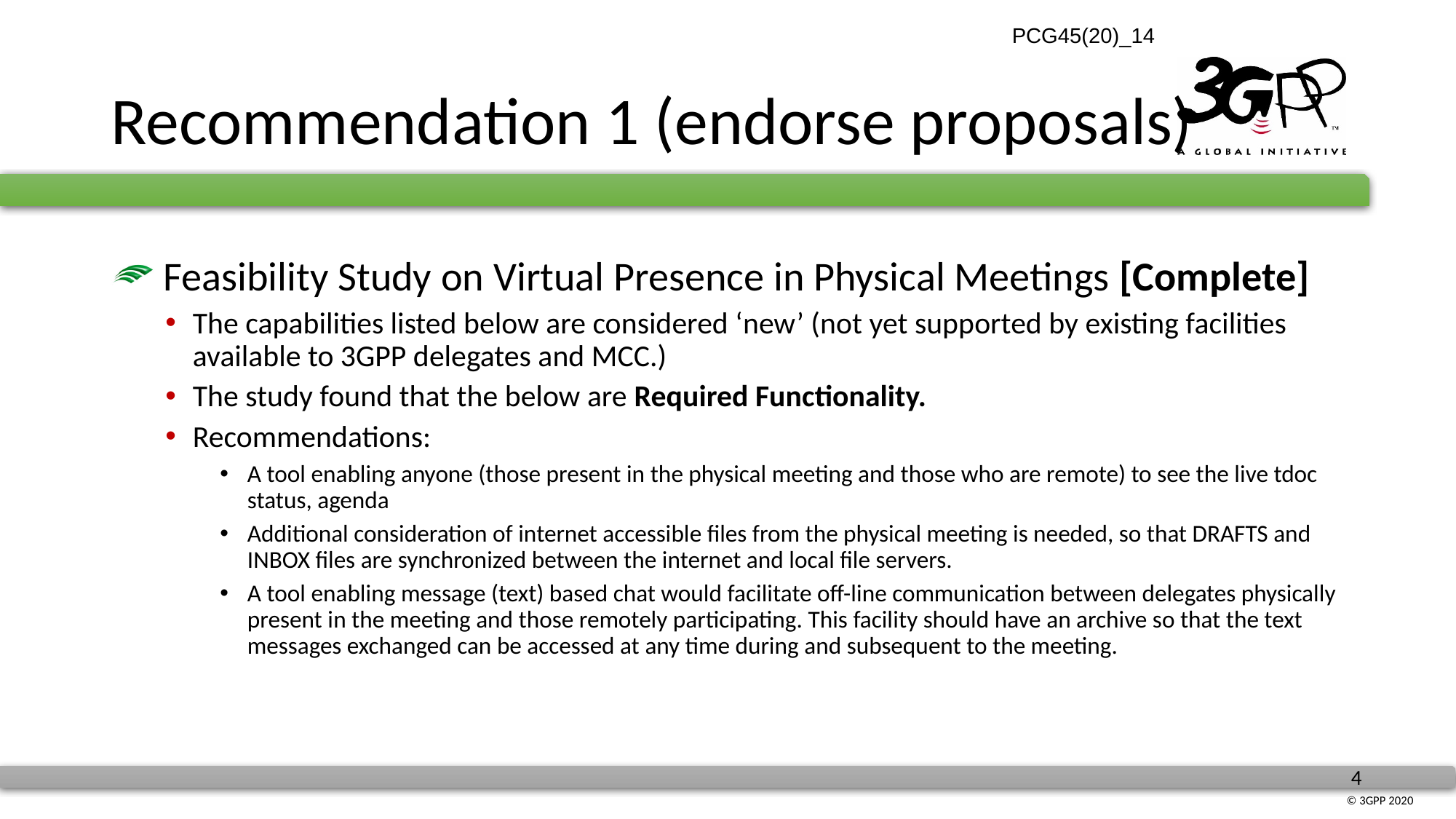

# Recommendation 1 (endorse proposals)
 Feasibility Study on Virtual Presence in Physical Meetings [Complete]
The capabilities listed below are considered ‘new’ (not yet supported by existing facilities available to 3GPP delegates and MCC.)
The study found that the below are Required Functionality.
Recommendations:
A tool enabling anyone (those present in the physical meeting and those who are remote) to see the live tdoc status, agenda
Additional consideration of internet accessible files from the physical meeting is needed, so that DRAFTS and INBOX files are synchronized between the internet and local file servers.
A tool enabling message (text) based chat would facilitate off-line communication between delegates physically present in the meeting and those remotely participating. This facility should have an archive so that the text messages exchanged can be accessed at any time during and subsequent to the meeting.